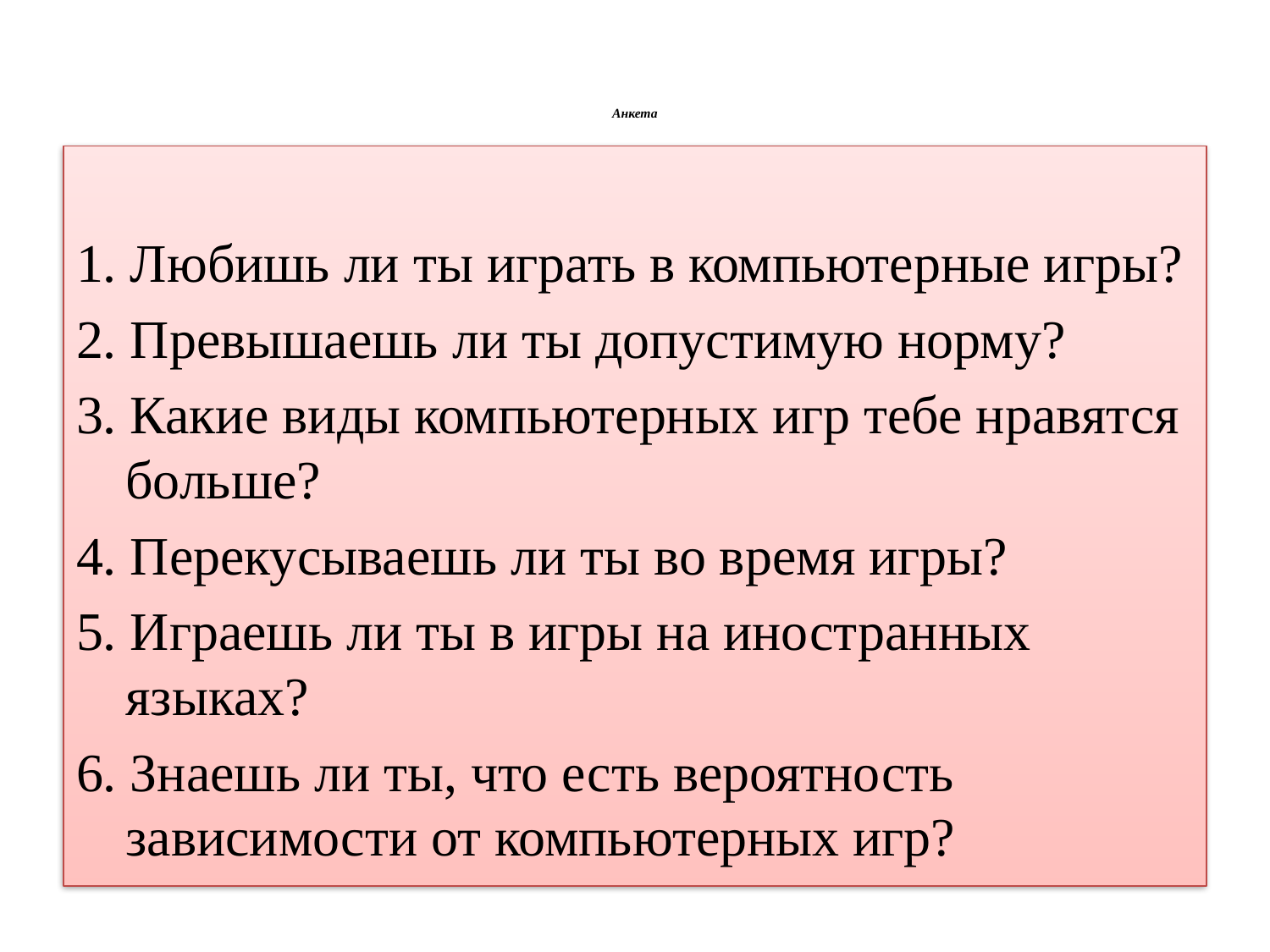

# Анкета

1. Любишь ли ты играть в компьютерные игры?
2. Превышаешь ли ты допустимую норму?
3. Какие виды компьютерных игр тебе нравятся больше?
4. Перекусываешь ли ты во время игры?
5. Играешь ли ты в игры на иностранных языках?
6. Знаешь ли ты, что есть вероятность зависимости от компьютерных игр?